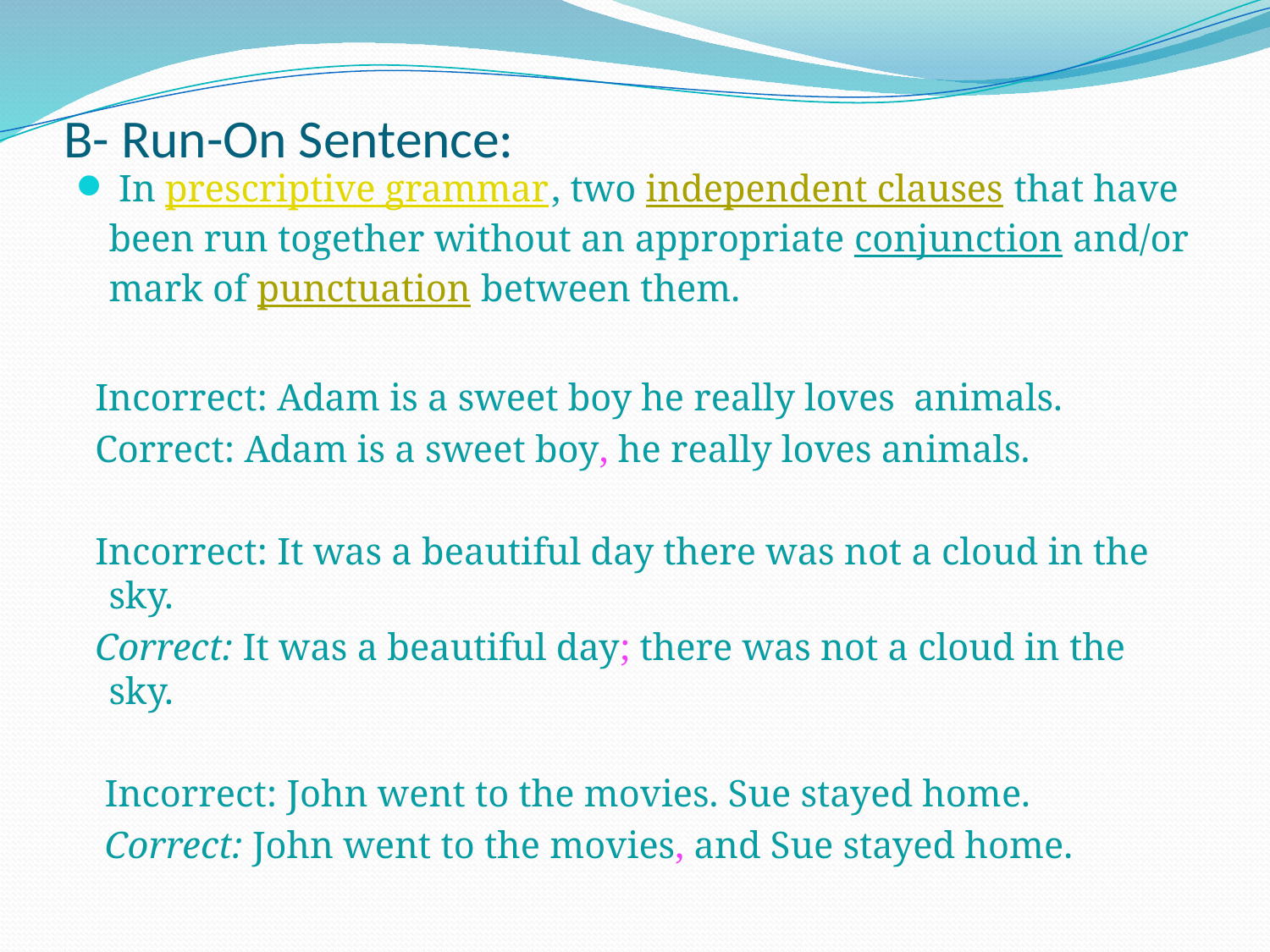

# B- Run-On Sentence:
 In prescriptive grammar, two independent clauses that have been run together without an appropriate conjunction and/or mark of punctuation between them.

  Incorrect: Adam is a sweet boy he really loves  animals.
  Correct: Adam is a sweet boy, he really loves animals.

  Incorrect: It was a beautiful day there was not a cloud in the sky.
  Correct: It was a beautiful day; there was not a cloud in the sky.

   Incorrect: John went to the movies. Sue stayed home.
   Correct: John went to the movies, and Sue stayed home.